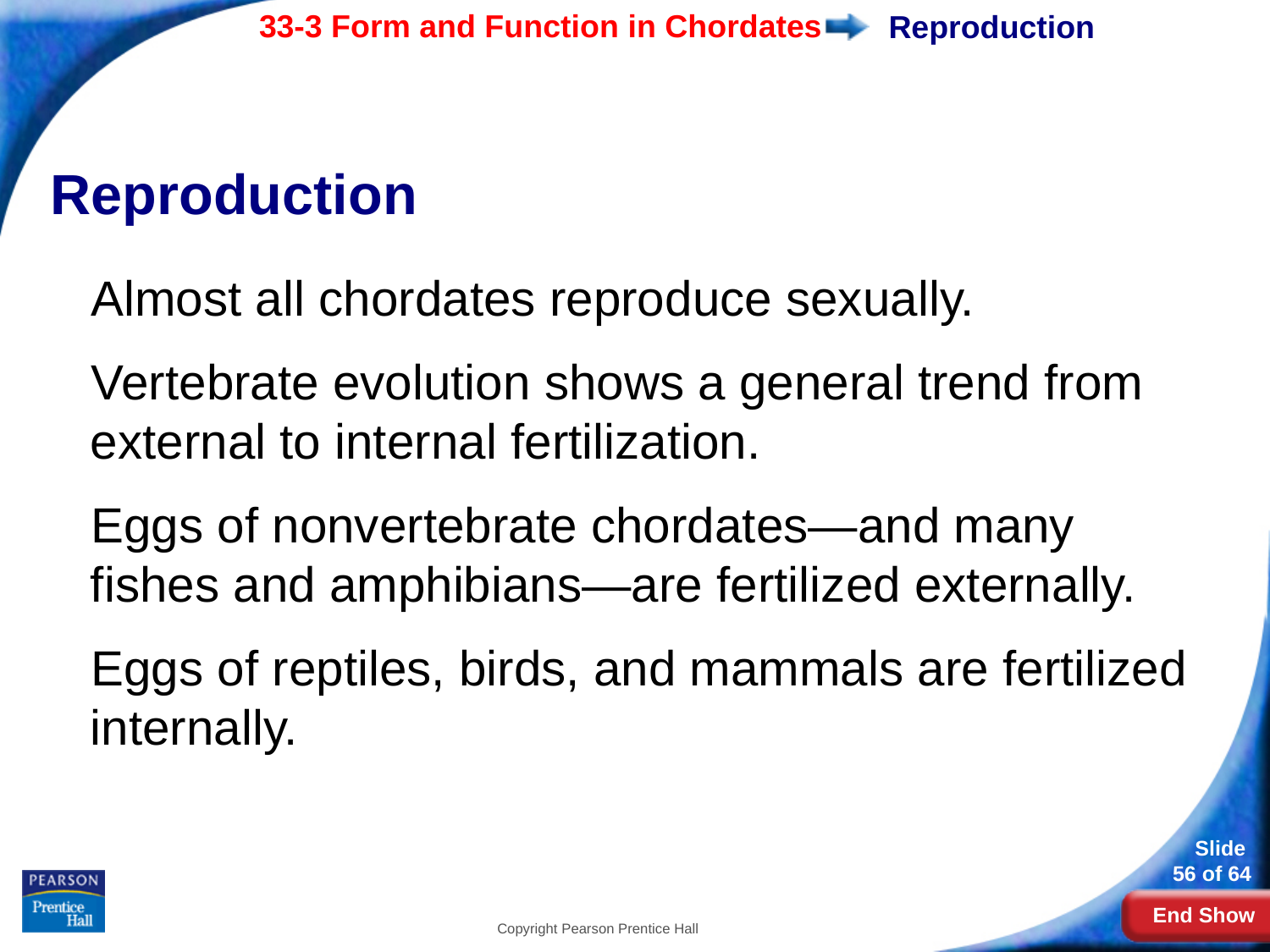

# Reproduction
Reproduction
Almost all chordates reproduce sexually.
Vertebrate evolution shows a general trend from external to internal fertilization.
Eggs of nonvertebrate chordates—and many fishes and amphibians—are fertilized externally.
Eggs of reptiles, birds, and mammals are fertilized internally.
Copyright Pearson Prentice Hall